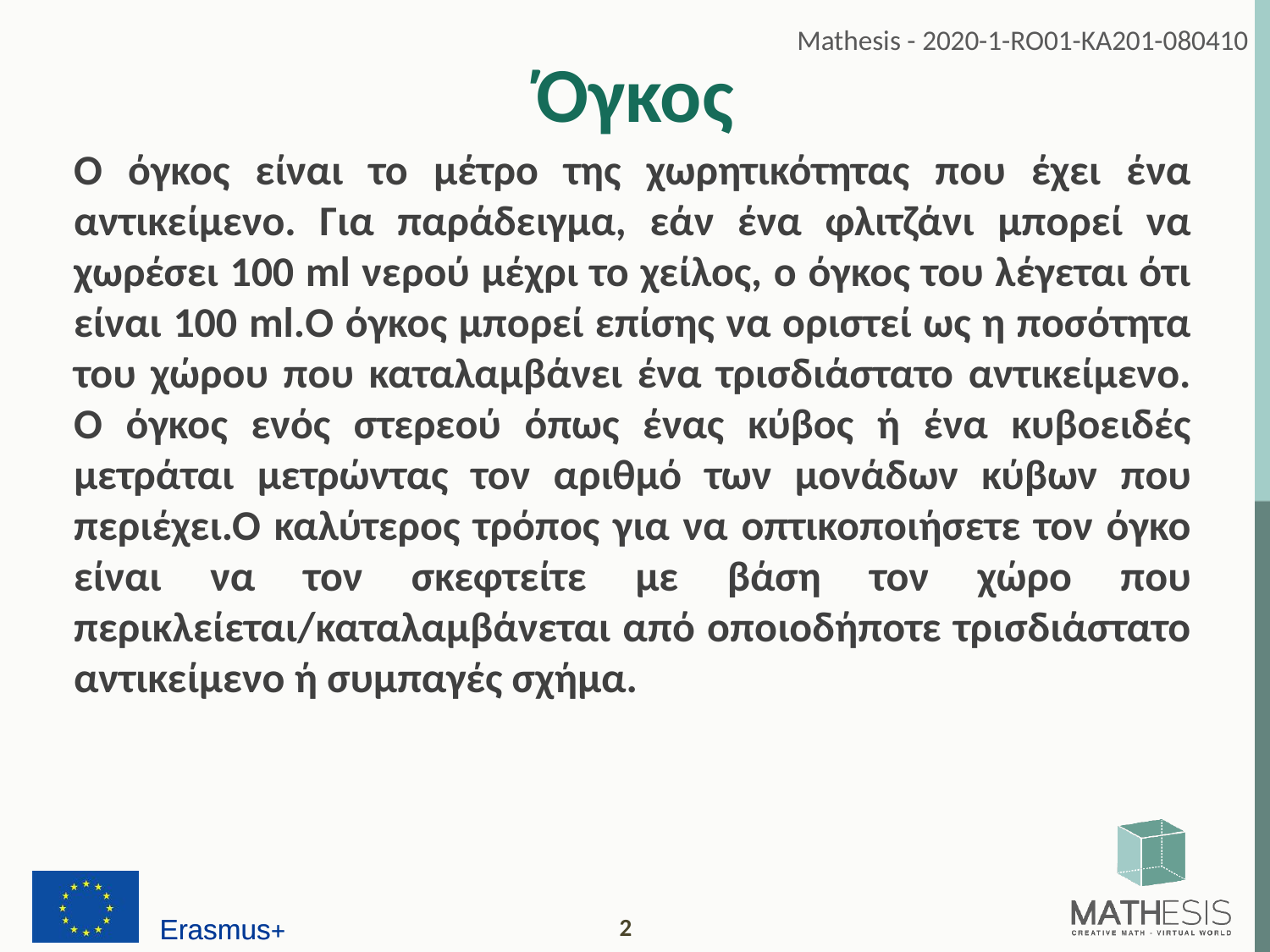

# Όγκος
Ο όγκος είναι το μέτρο της χωρητικότητας που έχει ένα αντικείμενο. Για παράδειγμα, εάν ένα φλιτζάνι μπορεί να χωρέσει 100 ml νερού μέχρι το χείλος, ο όγκος του λέγεται ότι είναι 100 ml.Ο όγκος μπορεί επίσης να οριστεί ως η ποσότητα του χώρου που καταλαμβάνει ένα τρισδιάστατο αντικείμενο. Ο όγκος ενός στερεού όπως ένας κύβος ή ένα κυβοειδές μετράται μετρώντας τον αριθμό των μονάδων κύβων που περιέχει.Ο καλύτερος τρόπος για να οπτικοποιήσετε τον όγκο είναι να τον σκεφτείτε με βάση τον χώρο που περικλείεται/καταλαμβάνεται από οποιοδήποτε τρισδιάστατο αντικείμενο ή συμπαγές σχήμα.